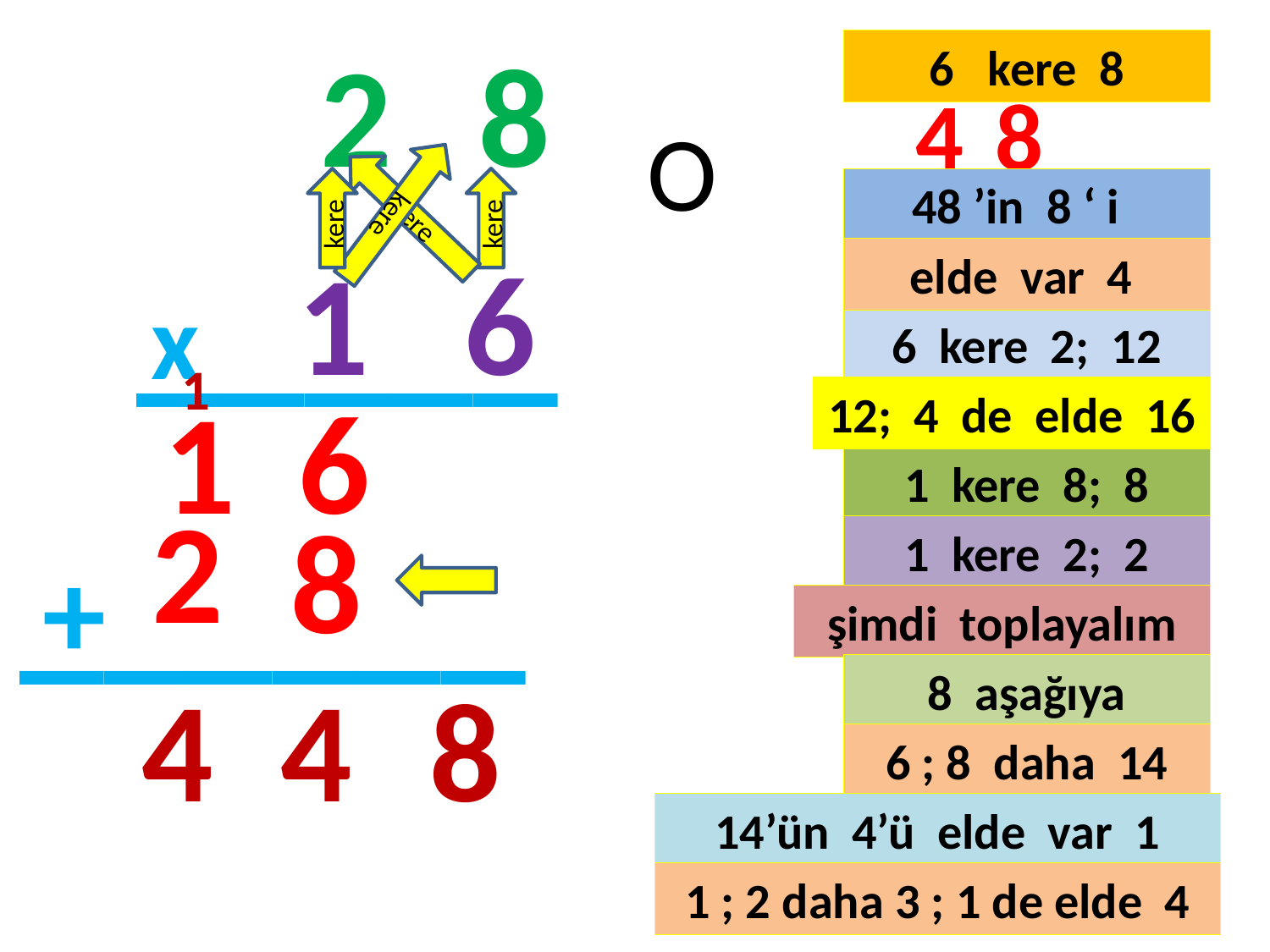

2
8
6   kere  8

4
8
O
kere
kere
kere
kere
48 ’in  8 ‘ i
_____
1   6
elde  var  4
x
#

6  kere  2;  12
1
1  6
12;  4  de  elde  16

1  kere  8;  8
2
______
8
1  kere  2;  2
+

şimdi  toplayalım
4
4
8
8  aşağıya
6 ; 8  daha  14
14’ün  4’ü  elde  var  1
1 ; 2 daha 3 ; 1 de elde  4